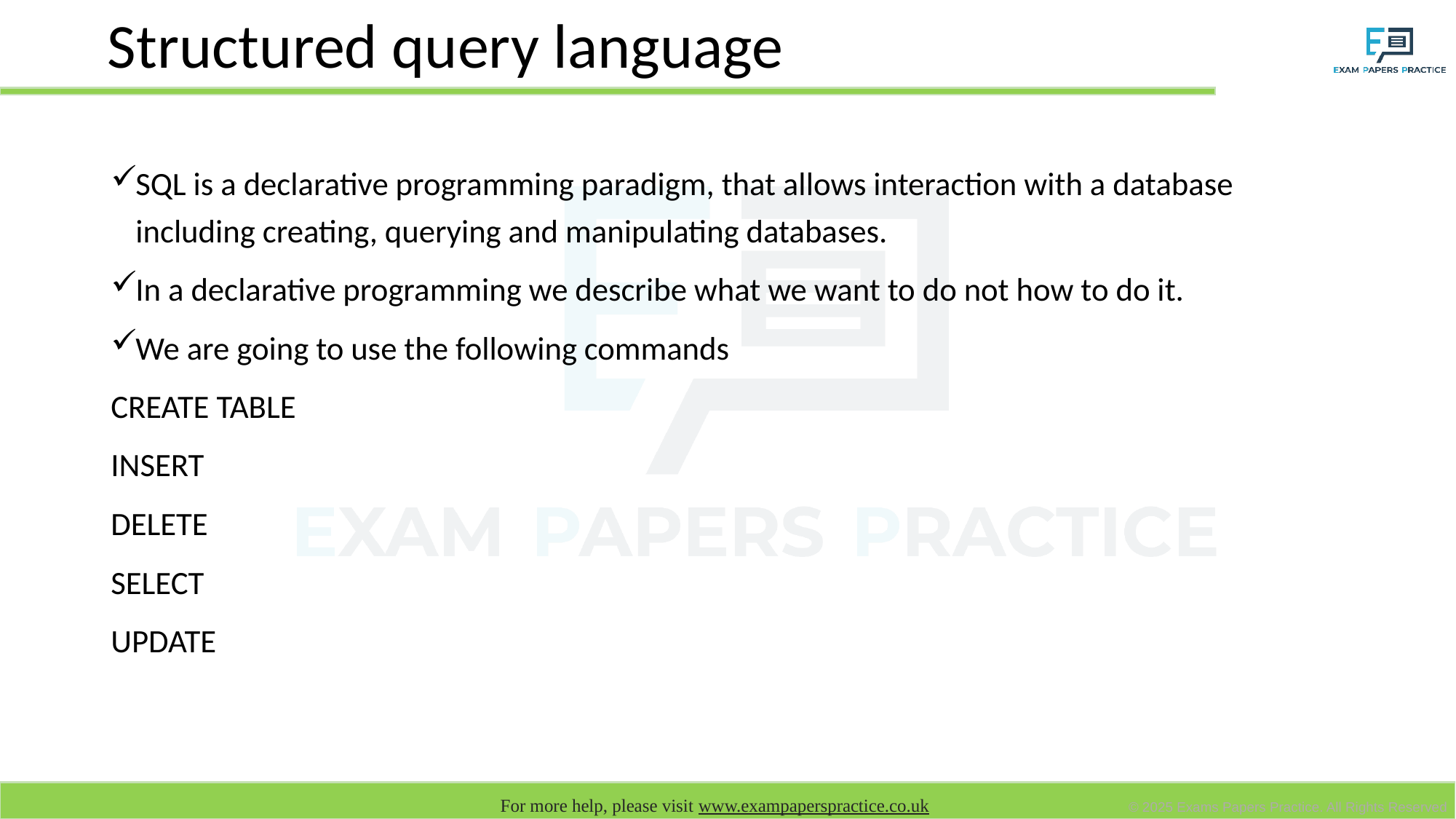

# Structured query language
SQL is a declarative programming paradigm, that allows interaction with a database including creating, querying and manipulating databases.
In a declarative programming we describe what we want to do not how to do it.
We are going to use the following commands
CREATE TABLE
INSERT
DELETE
SELECT
UPDATE